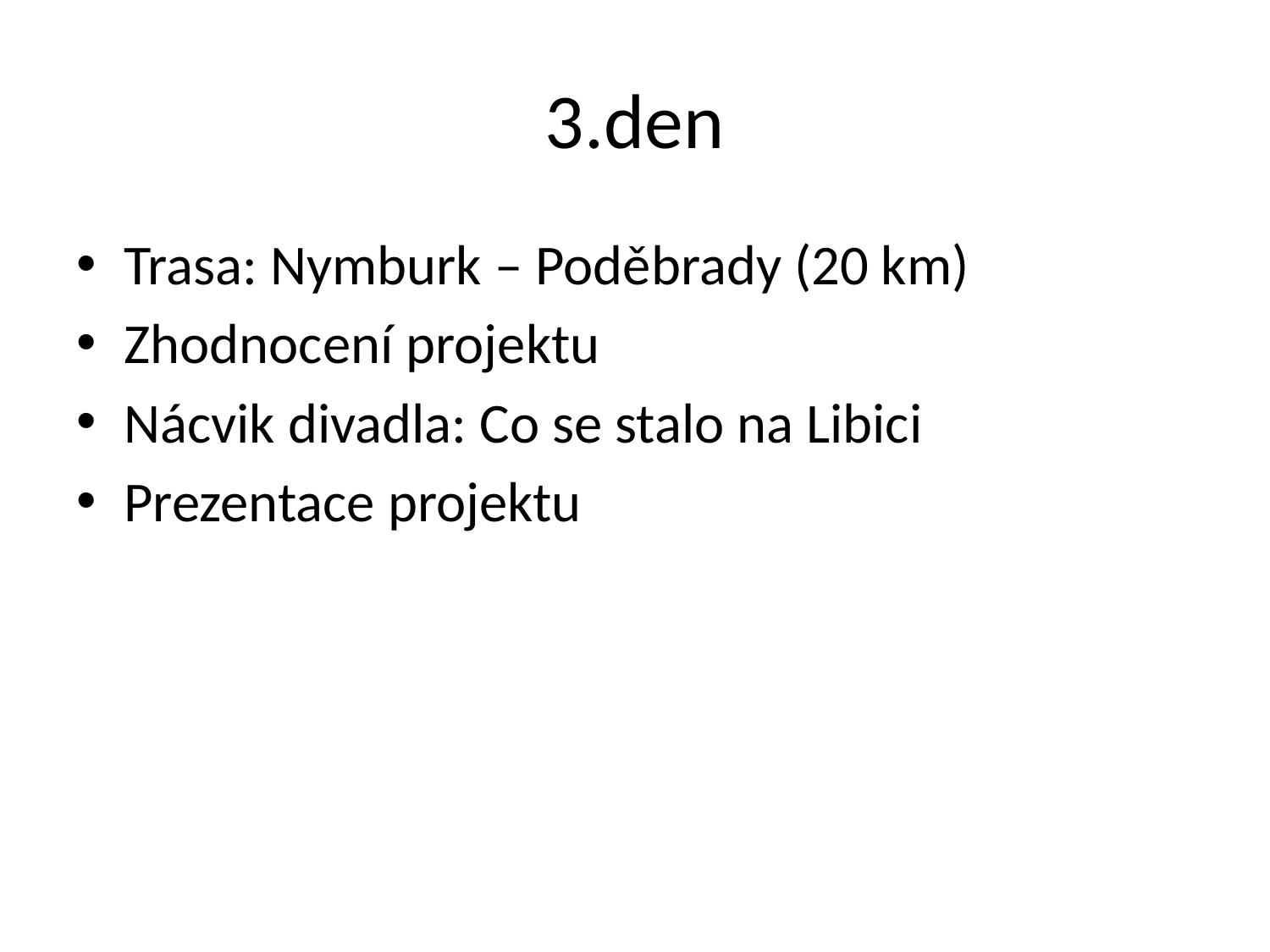

# 3.den
Trasa: Nymburk – Poděbrady (20 km)
Zhodnocení projektu
Nácvik divadla: Co se stalo na Libici
Prezentace projektu